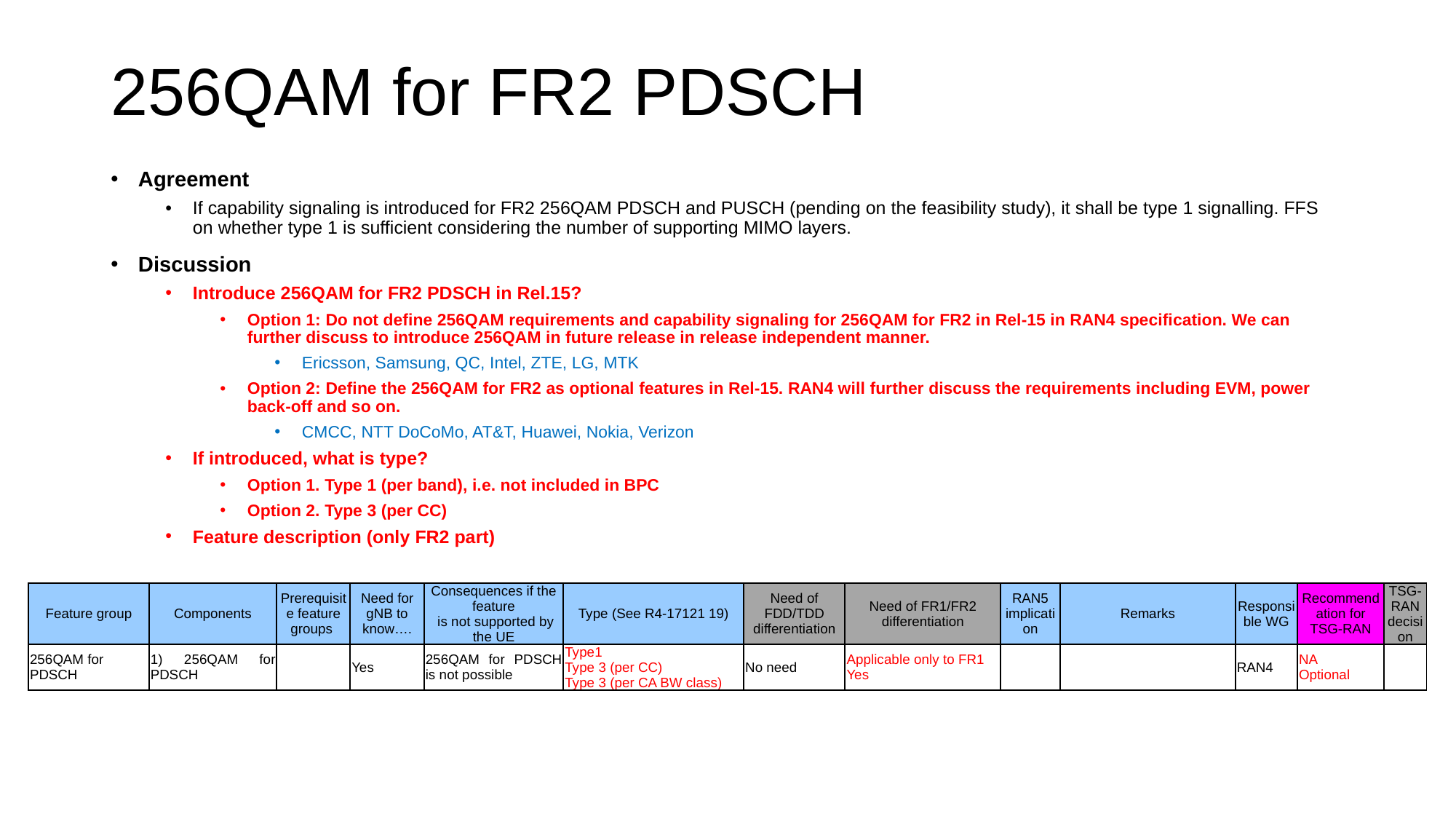

# 256QAM for FR2 PDSCH
Agreement
If capability signaling is introduced for FR2 256QAM PDSCH and PUSCH (pending on the feasibility study), it shall be type 1 signalling. FFS on whether type 1 is sufficient considering the number of supporting MIMO layers.
Discussion
Introduce 256QAM for FR2 PDSCH in Rel.15?
Option 1: Do not define 256QAM requirements and capability signaling for 256QAM for FR2 in Rel-15 in RAN4 specification. We can further discuss to introduce 256QAM in future release in release independent manner.
Ericsson, Samsung, QC, Intel, ZTE, LG, MTK
Option 2: Define the 256QAM for FR2 as optional features in Rel-15. RAN4 will further discuss the requirements including EVM, power back-off and so on.
CMCC, NTT DoCoMo, AT&T, Huawei, Nokia, Verizon
If introduced, what is type?
Option 1. Type 1 (per band), i.e. not included in BPC
Option 2. Type 3 (per CC)
Feature description (only FR2 part)

| Feature group | Components | Prerequisite feature groups | Need for gNB to know…. | Consequences if the feature is not supported by the UE | Type (See R4-17121 19) | Need of FDD/TDD differentiation | Need of FR1/FR2 differentiation | RAN5 implication | Remarks | Responsible WG | Recommendation for TSG-RAN | TSG-RAN decision |
| --- | --- | --- | --- | --- | --- | --- | --- | --- | --- | --- | --- | --- |
| 256QAM for PDSCH | 1) 256QAM for PDSCH |  | Yes | 256QAM for PDSCH is not possible | Type1 Type 3 (per CC) Type 3 (per CA BW class) | No need | Applicable only to FR1 Yes |  |  | RAN4 | NA Optional |  |